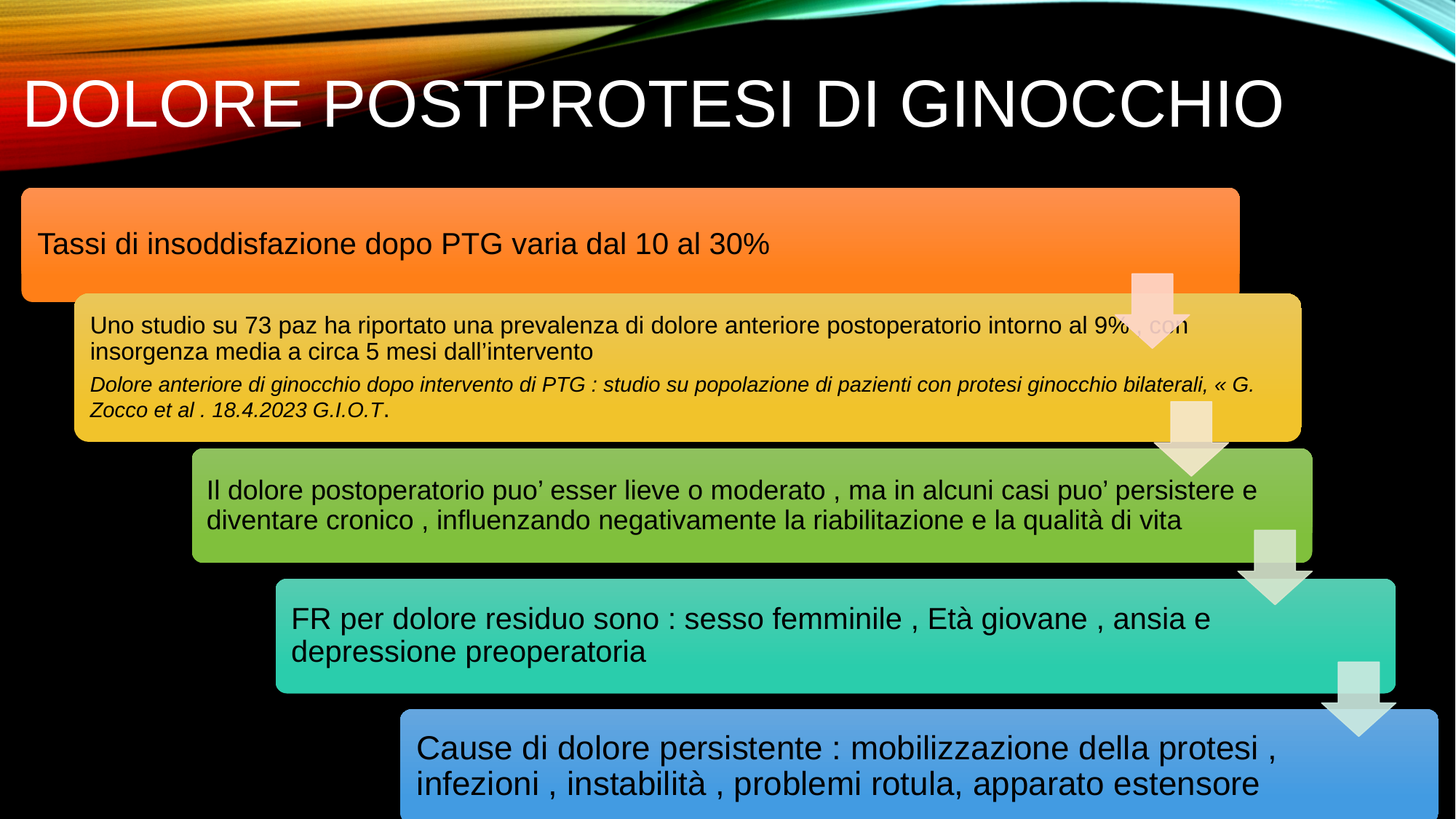

# Dolore postprotesi di ginocchio
Tassi di insoddisfazione dopo PTG varia dal 10 al 30%
Uno studio su 73 paz ha riportato una prevalenza di dolore anteriore postoperatorio intorno al 9% , con insorgenza media a circa 5 mesi dall’intervento
Dolore anteriore di ginocchio dopo intervento di PTG : studio su popolazione di pazienti con protesi ginocchio bilaterali, « G. Zocco et al . 18.4.2023 G.I.O.T.
Il dolore postoperatorio puo’ esser lieve o moderato , ma in alcuni casi puo’ persistere e diventare cronico , influenzando negativamente la riabilitazione e la qualità di vita
FR per dolore residuo sono : sesso femminile , Età giovane , ansia e depressione preoperatoria
Cause di dolore persistente : mobilizzazione della protesi , infezioni , instabilità , problemi rotula, apparato estensore